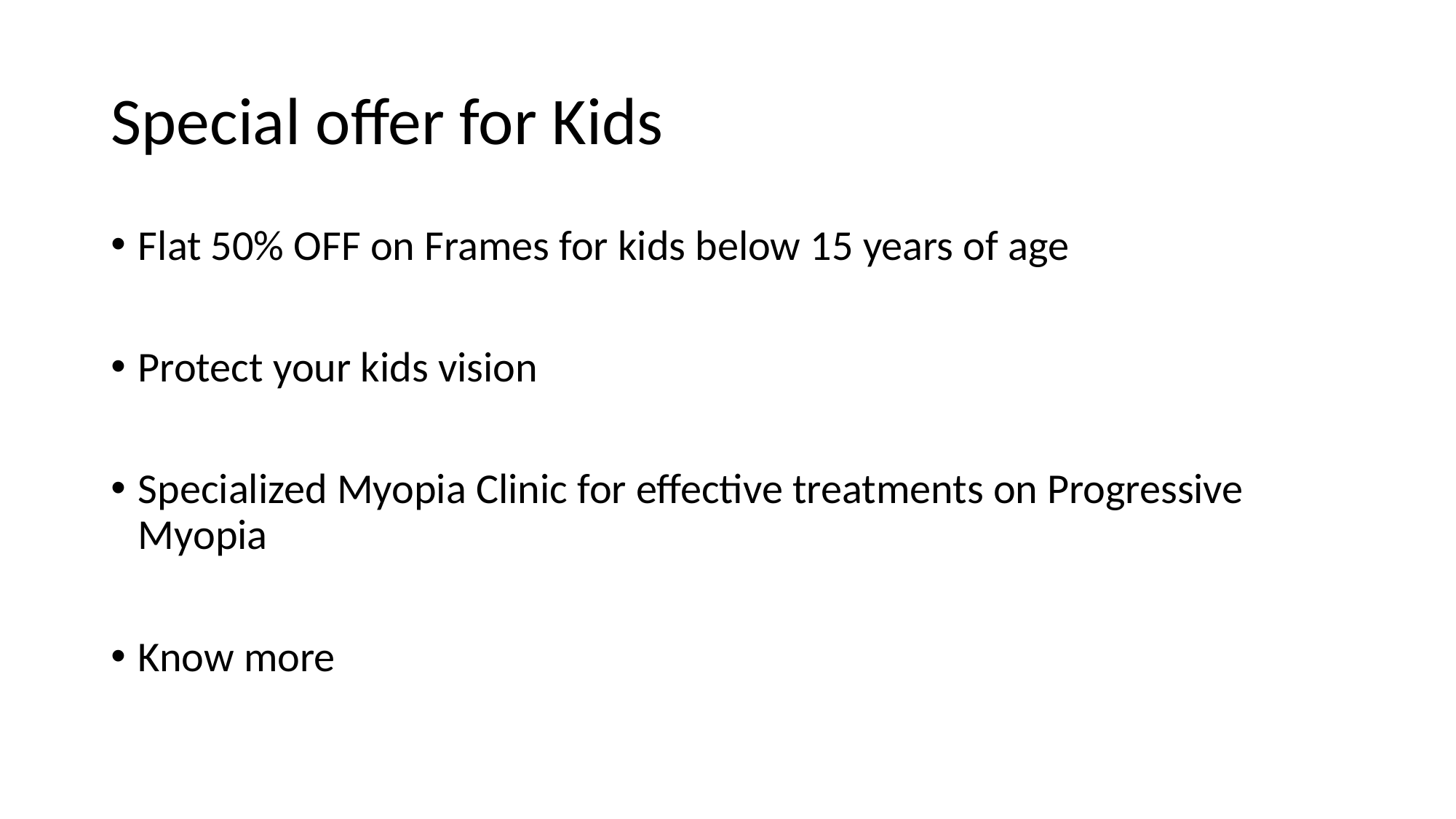

# Special offer for Kids
Flat 50% OFF on Frames for kids below 15 years of age

Protect your kids vision

Specialized Myopia Clinic for effective treatments on Progressive Myopia

Know more